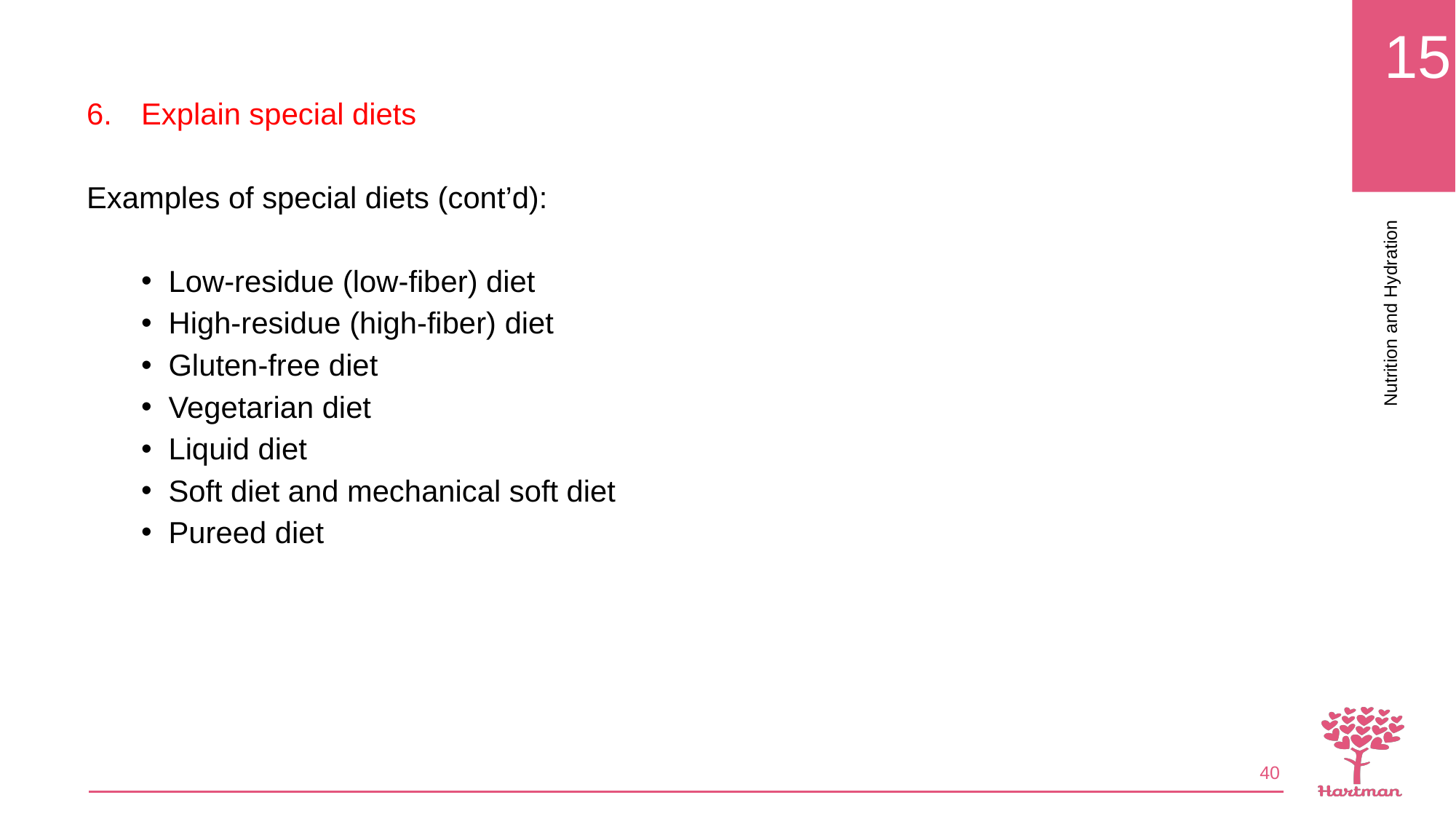

Explain special diets

Examples of special diets (cont’d):

Low-residue (low-fiber) diet
High-residue (high-fiber) diet
Gluten-free diet
Vegetarian diet
Liquid diet
Soft diet and mechanical soft diet
Pureed diet

40